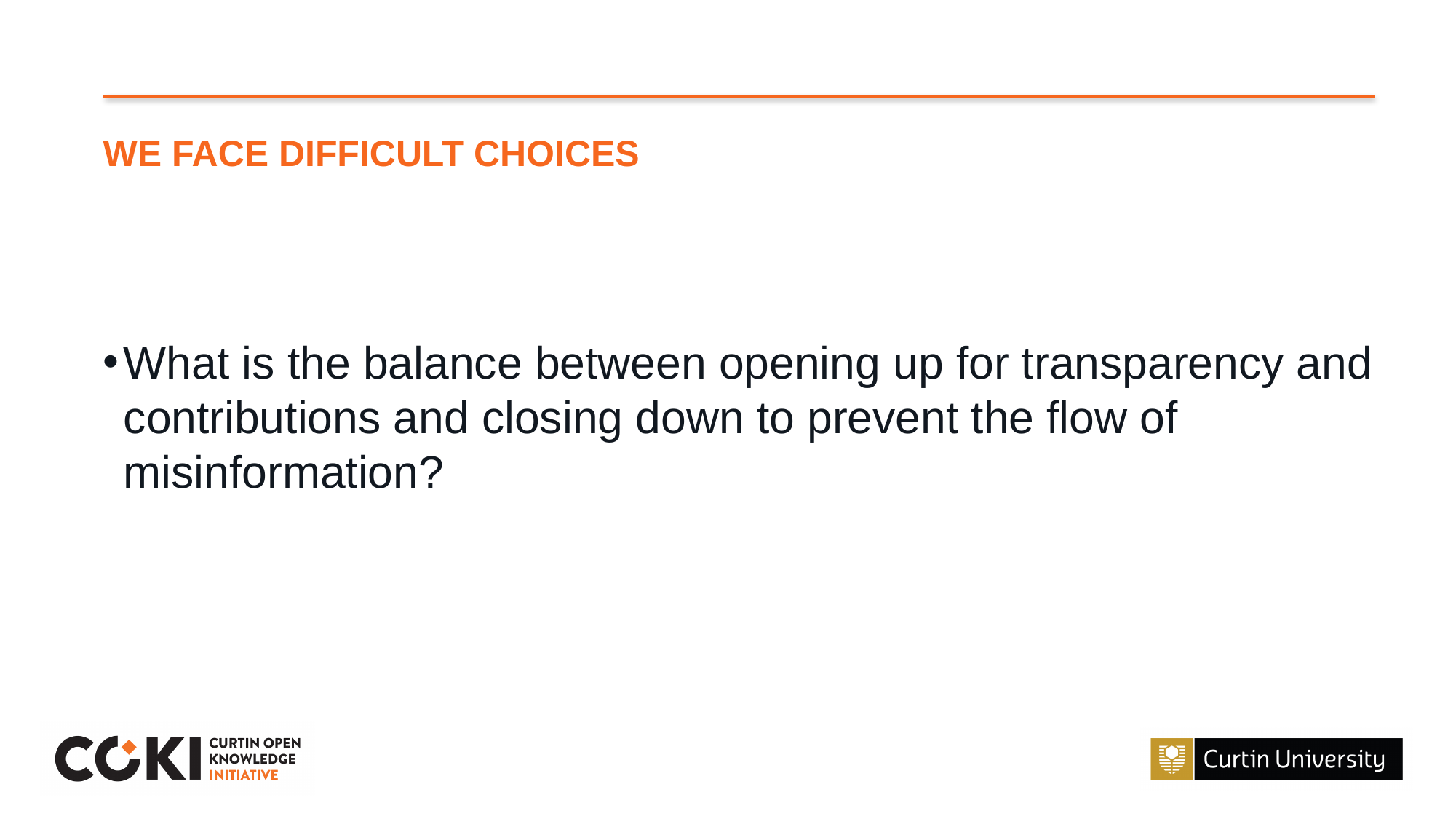

WE FACE DIFFICULT CHOICES

What is the balance between opening up for transparency and contributions and closing down to prevent the flow of misinformation?